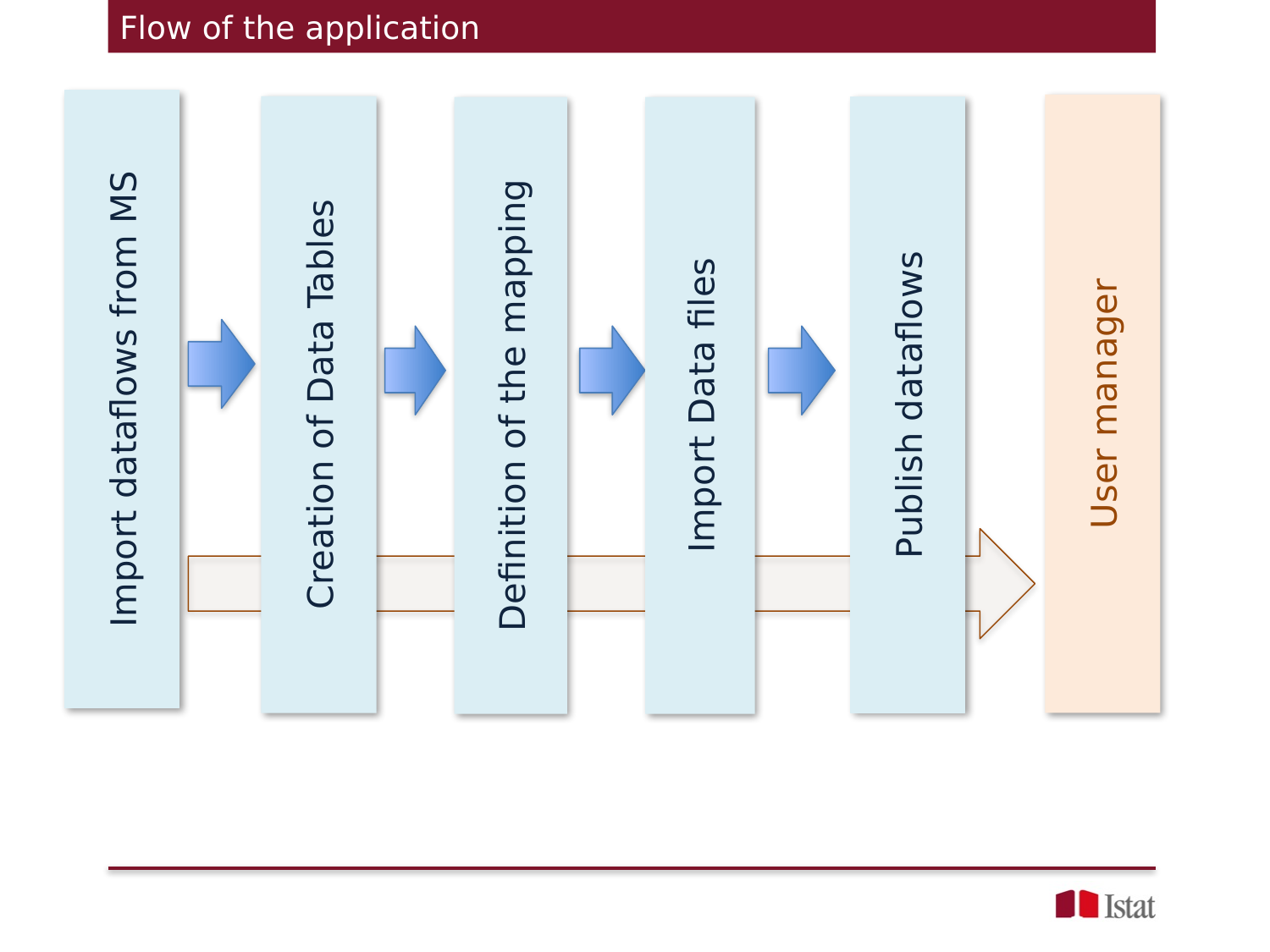

Flow of the application

Import dataflows from MS
User manager
Creation of Data Tables
Publish dataflows
Definition of the mapping
Import Data files